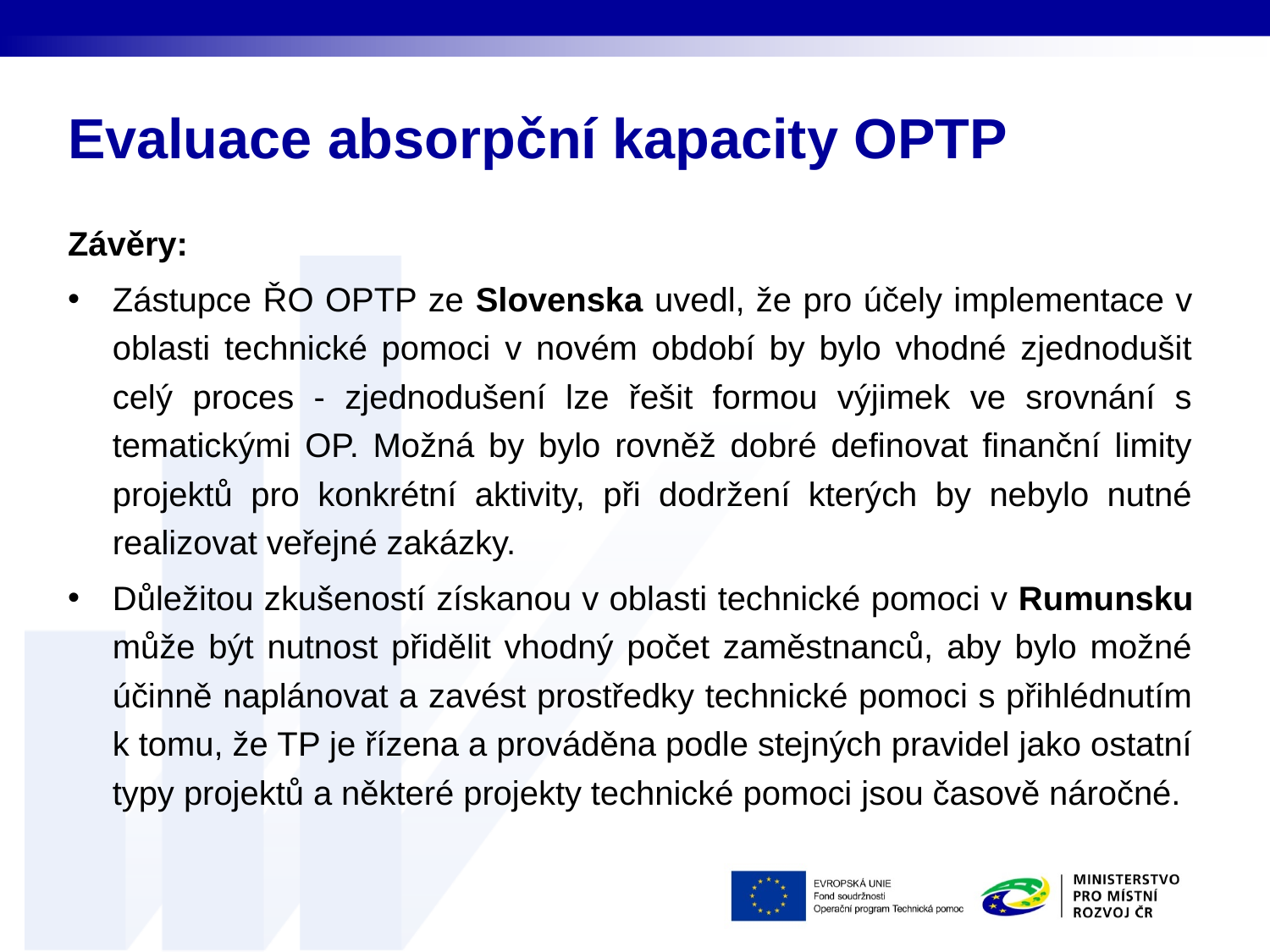

# Evaluace absorpční kapacity OPTP
Závěry:
Zástupce ŘO OPTP ze Slovenska uvedl, že pro účely implementace v oblasti technické pomoci v novém období by bylo vhodné zjednodušit celý proces - zjednodušení lze řešit formou výjimek ve srovnání s tematickými OP. Možná by bylo rovněž dobré definovat finanční limity projektů pro konkrétní aktivity, při dodržení kterých by nebylo nutné realizovat veřejné zakázky.
Důležitou zkušeností získanou v oblasti technické pomoci v Rumunsku může být nutnost přidělit vhodný počet zaměstnanců, aby bylo možné účinně naplánovat a zavést prostředky technické pomoci s přihlédnutím k tomu, že TP je řízena a prováděna podle stejných pravidel jako ostatní typy projektů a některé projekty technické pomoci jsou časově náročné.